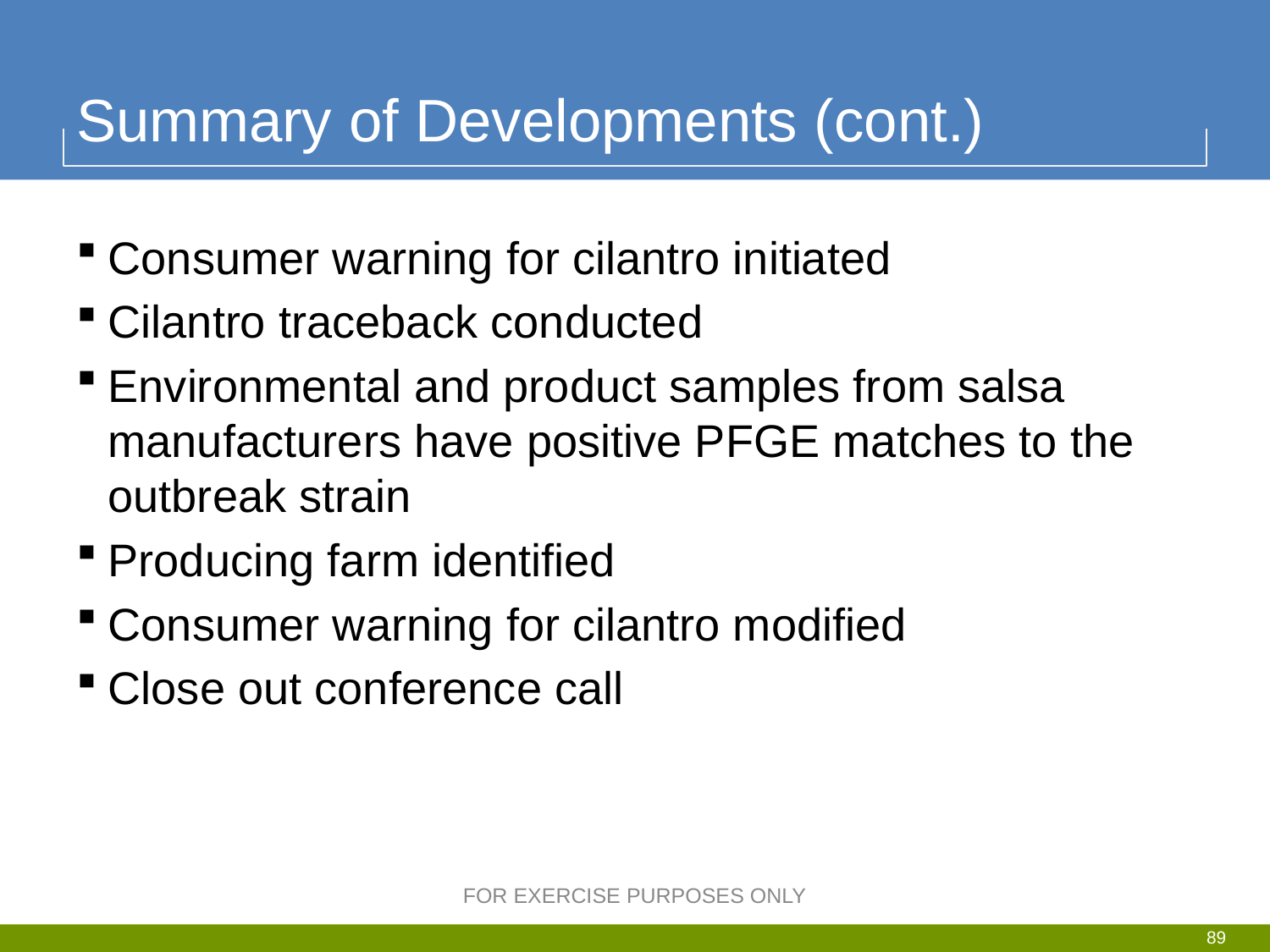

# Summary of Developments (cont.)
Consumer warning for cilantro initiated
Cilantro traceback conducted
Environmental and product samples from salsa manufacturers have positive PFGE matches to the outbreak strain
Producing farm identified
Consumer warning for cilantro modified
Close out conference call
FOR EXERCISE PURPOSES ONLY